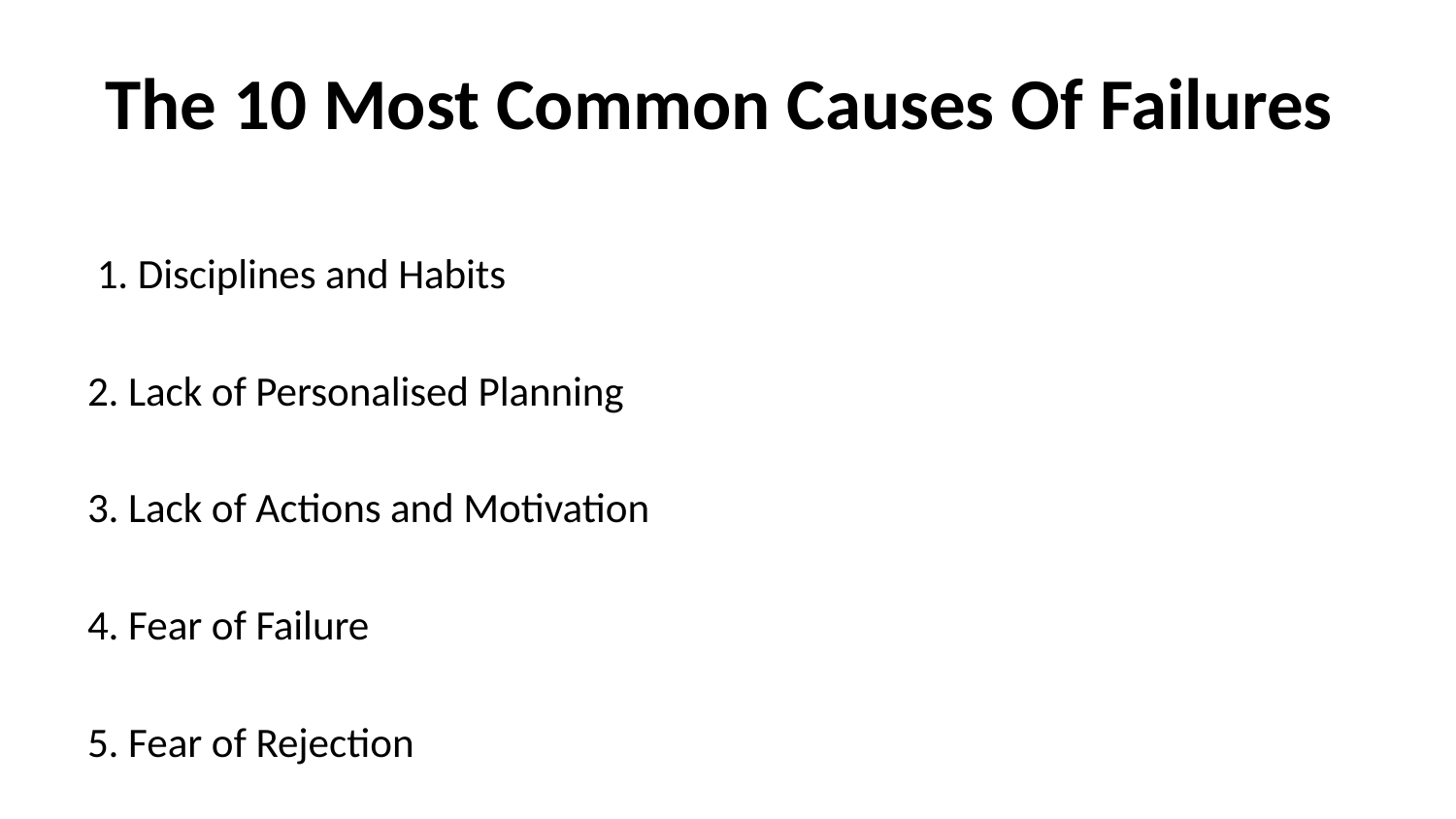

# The 10 Most Common Causes Of Failures
 1. Disciplines and Habits

2. Lack of Personalised Planning

3. Lack of Actions and Motivation

4. Fear of Failure

5. Fear of Rejection